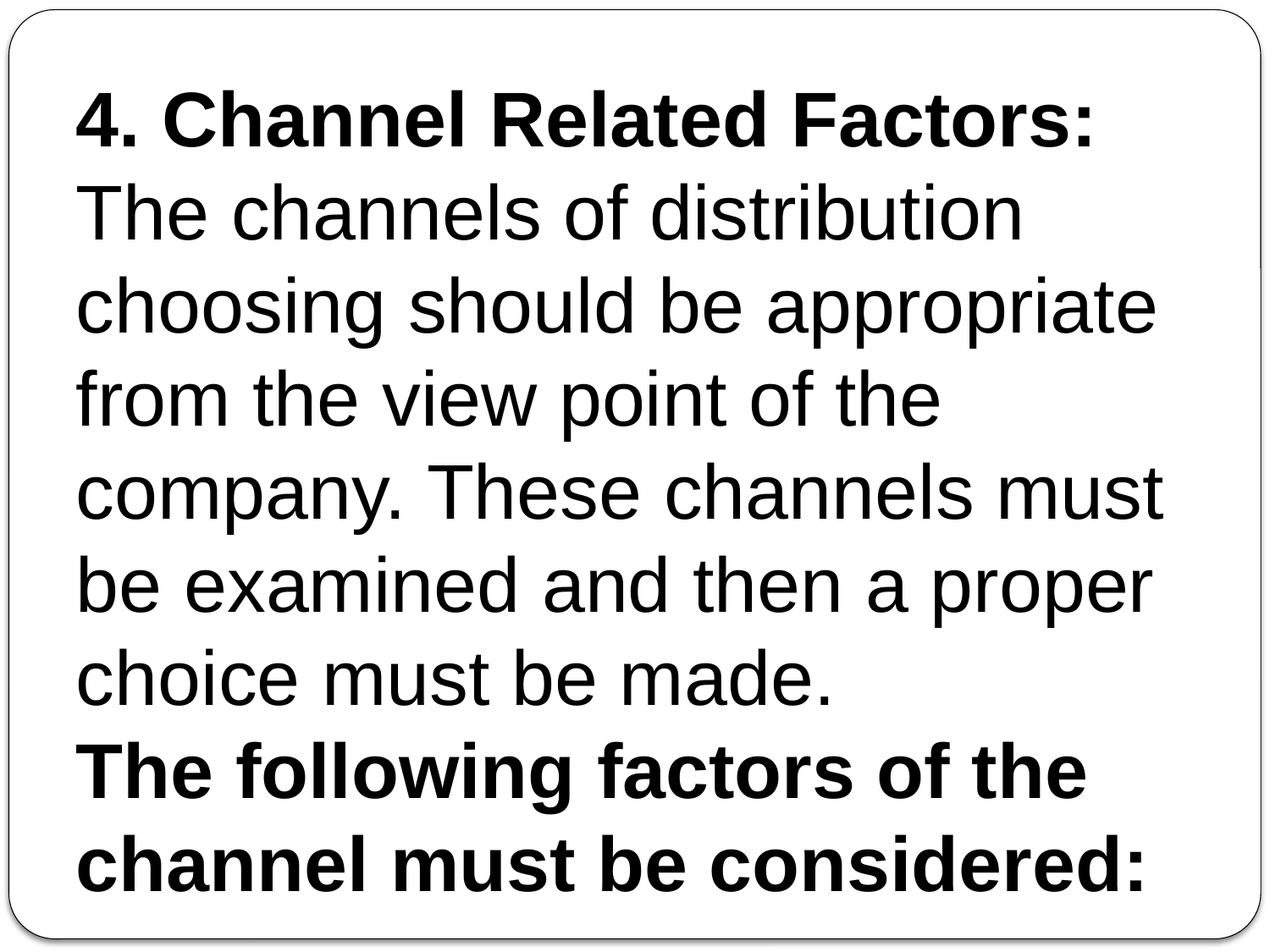

4. Channel Related Factors:
The channels of distribution choosing should be appropriate from the view point of the company. These channels must be examined and then a proper choice must be made.
The following factors of the channel must be considered: